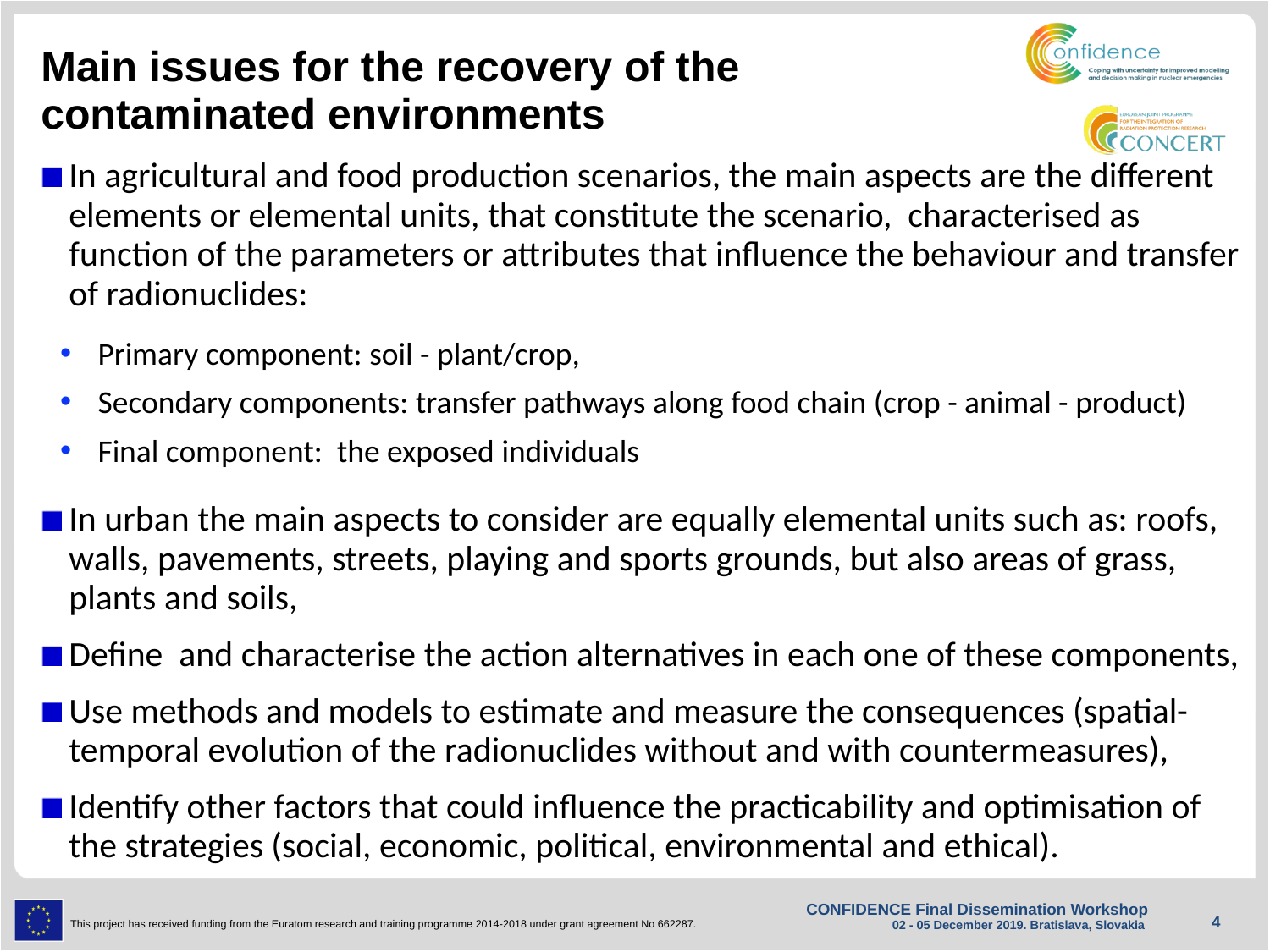

# Main issues for the recovery of the contaminated environments
In agricultural and food production scenarios, the main aspects are the different elements or elemental units, that constitute the scenario,  characterised as function of the parameters or attributes that influence the behaviour and transfer of radionuclides:

In urban the main aspects to consider are equally elemental units such as: roofs, walls, pavements, streets, playing and sports grounds, but also areas of grass, plants and soils,
Define  and characterise the action alternatives in each one of these components,
Use methods and models to estimate and measure the consequences (spatial-temporal evolution of the radionuclides without and with countermeasures),
Identify other factors that could influence the practicability and optimisation of the strategies (social, economic, political, environmental and ethical).

Primary component: soil - plant/crop,
Secondary components: transfer pathways along food chain (crop - animal - product)
Final component:  the exposed individuals
4